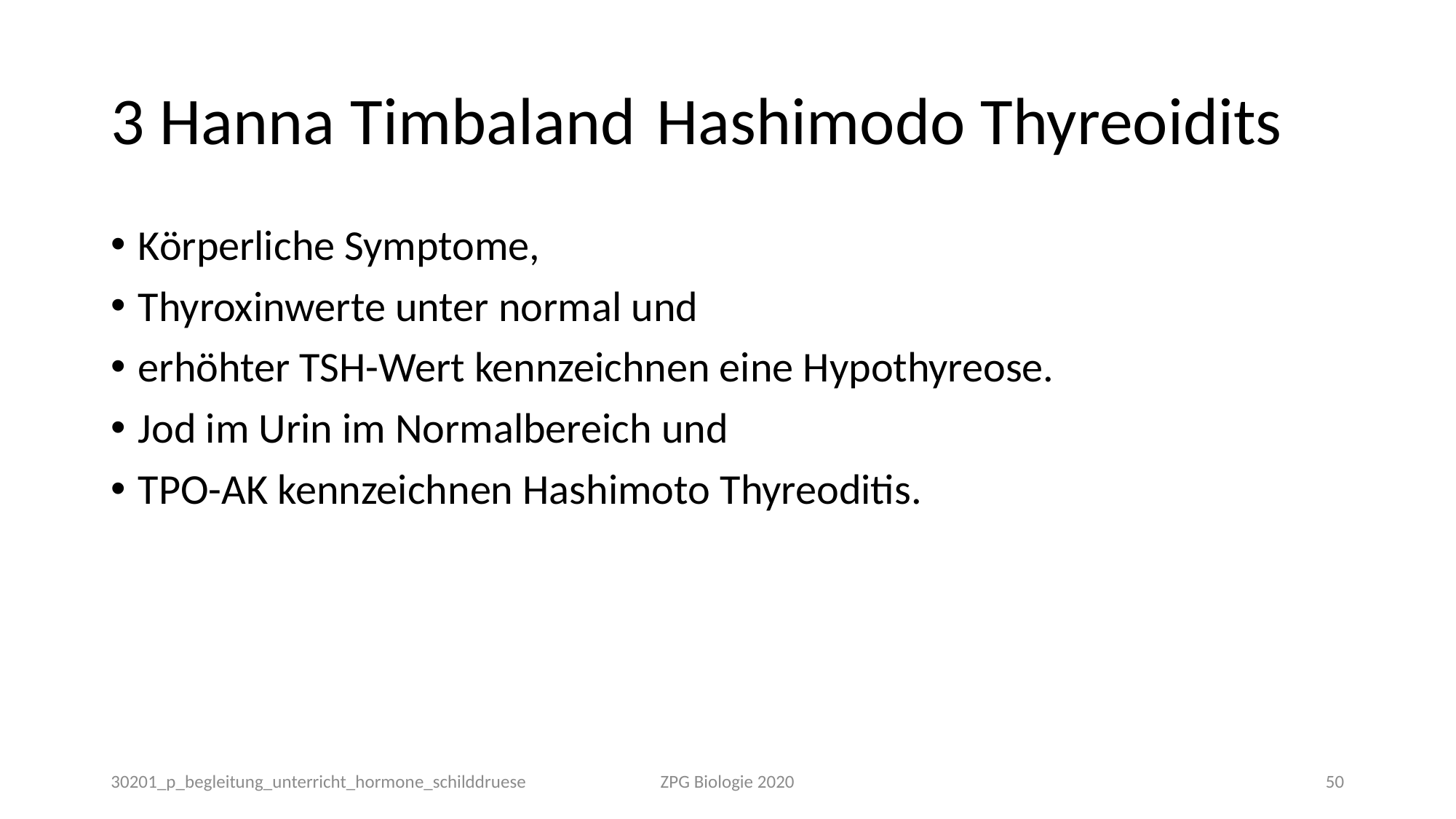

# 3 Hanna Timbaland	Hashimodo Thyreoidits
Körperliche Symptome,
Thyroxinwerte unter normal und
erhöhter TSH-Wert kennzeichnen eine Hypothyreose.
Jod im Urin im Normalbereich und
TPO-AK kennzeichnen Hashimoto Thyreoditis.
30201_p_begleitung_unterricht_hormone_schilddruese
ZPG Biologie 2020
50